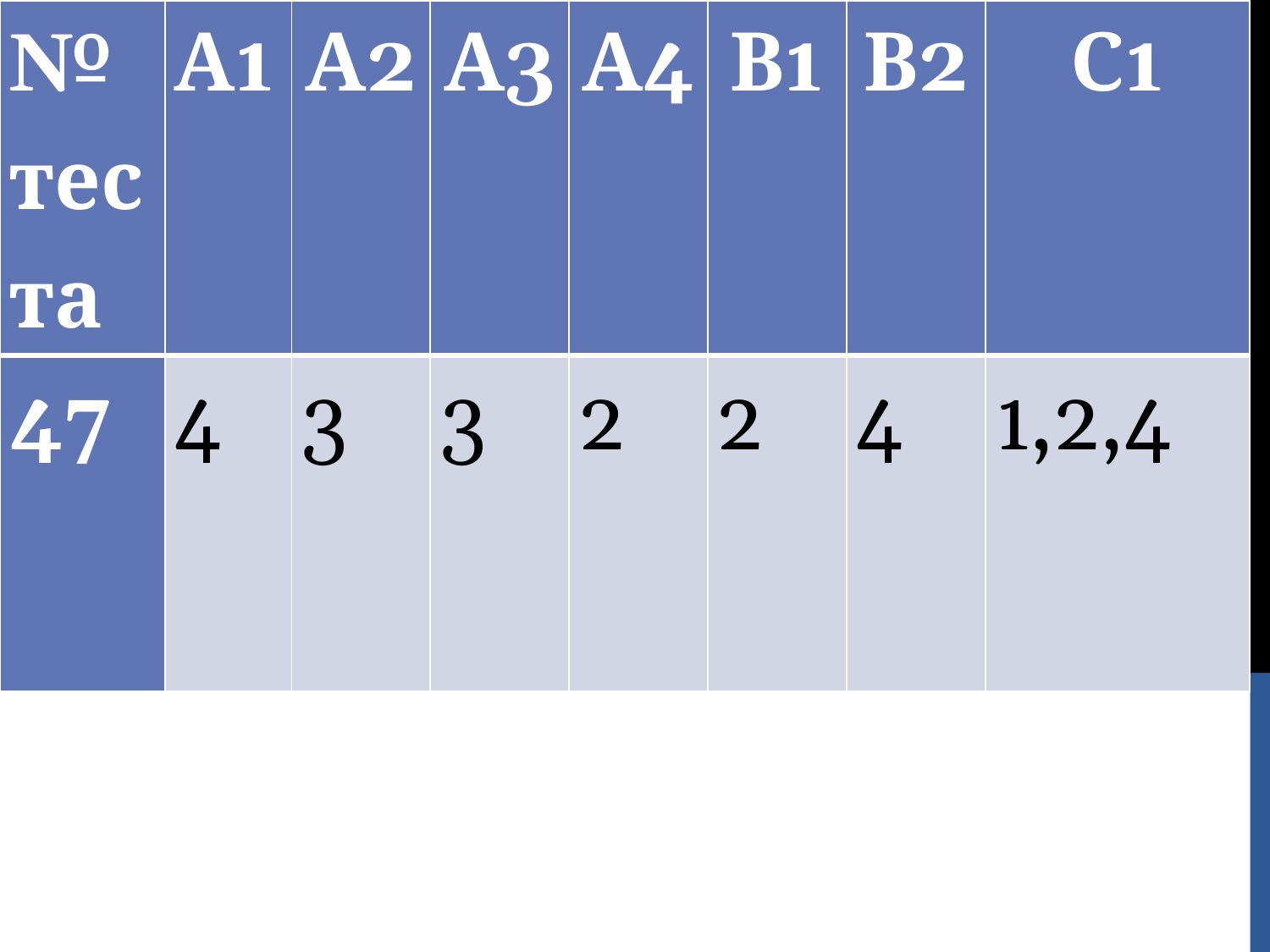

| № теста | А1 | А2 | А3 | А4 | В1 | В2 | С1 |
| --- | --- | --- | --- | --- | --- | --- | --- |
| 47 | 4 | 3 | 3 | 2 | 2 | 4 | 1,2,4 |
#